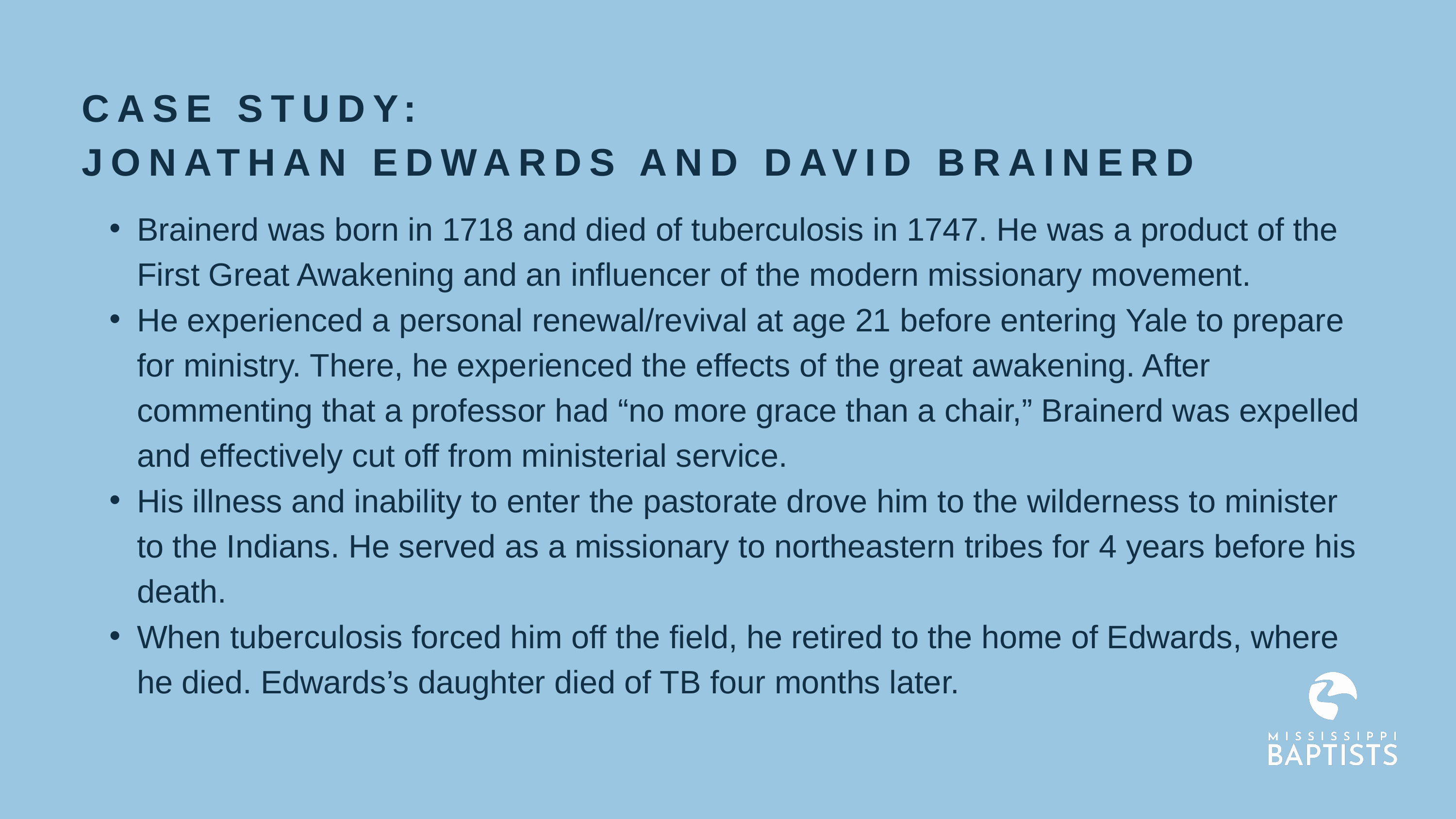

CASE STUDY:
JONATHAN EDWARDS AND DAVID BRAINERD
Brainerd was born in 1718 and died of tuberculosis in 1747. He was a product of the First Great Awakening and an influencer of the modern missionary movement.
He experienced a personal renewal/revival at age 21 before entering Yale to prepare for ministry. There, he experienced the effects of the great awakening. After commenting that a professor had “no more grace than a chair,” Brainerd was expelled and effectively cut off from ministerial service.
His illness and inability to enter the pastorate drove him to the wilderness to minister to the Indians. He served as a missionary to northeastern tribes for 4 years before his death.
When tuberculosis forced him off the field, he retired to the home of Edwards, where he died. Edwards’s daughter died of TB four months later.